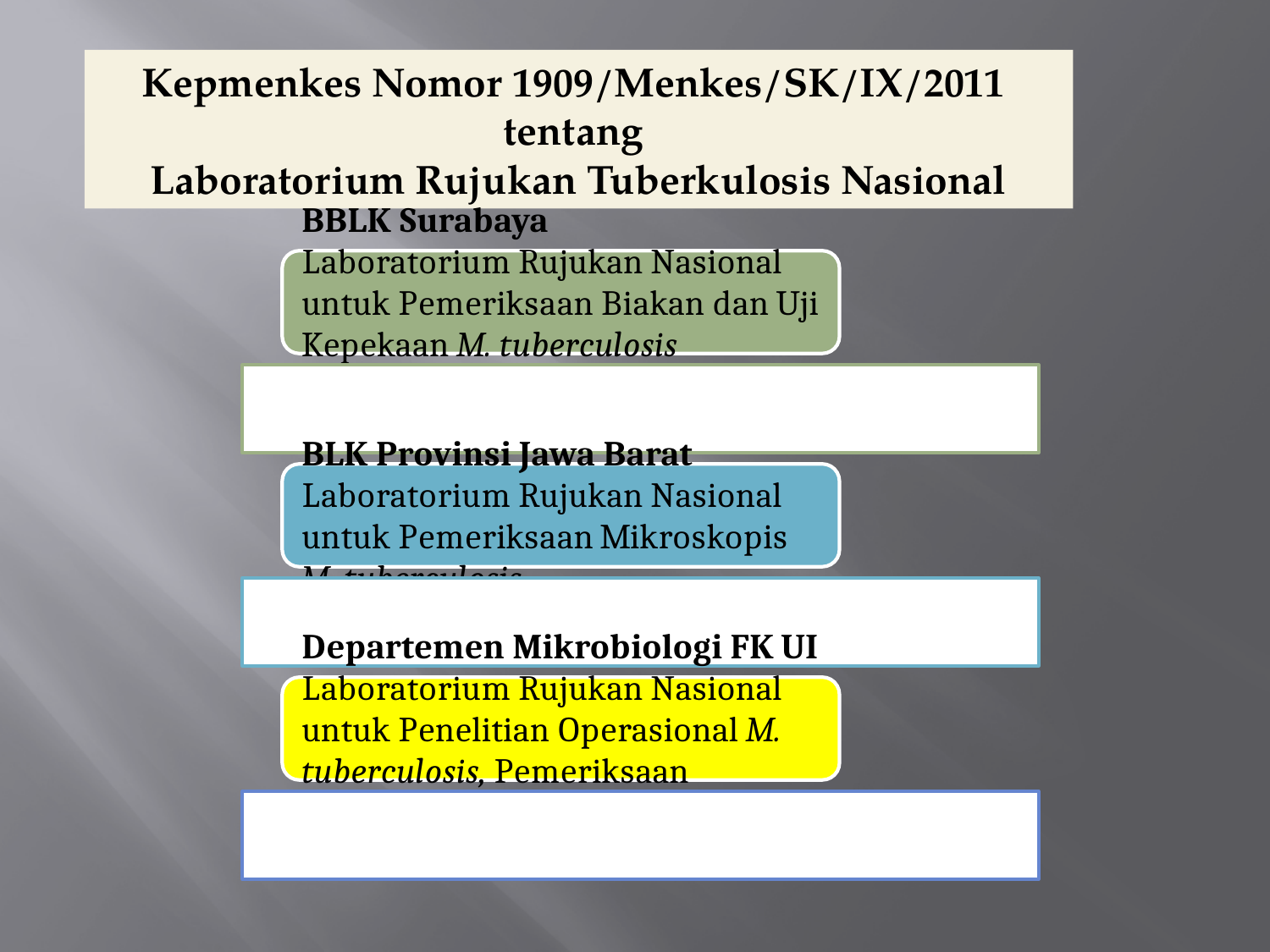

Kepmenkes Nomor 1909/Menkes/SK/IX/2011
tentang
Laboratorium Rujukan Tuberkulosis Nasional
BBLK Surabaya
Laboratorium Rujukan Nasional untuk Pemeriksaan Biakan dan Uji Kepekaan M. tuberculosis fenotipik
BLK Provinsi Jawa Barat
Laboratorium Rujukan Nasional untuk Pemeriksaan Mikroskopis M. tuberculosis
Departemen Mikrobiologi FK UI
Laboratorium Rujukan Nasional untuk Penelitian Operasional M. tuberculosis, Pemeriksaan Molekuler, Serologi, dan MOTT